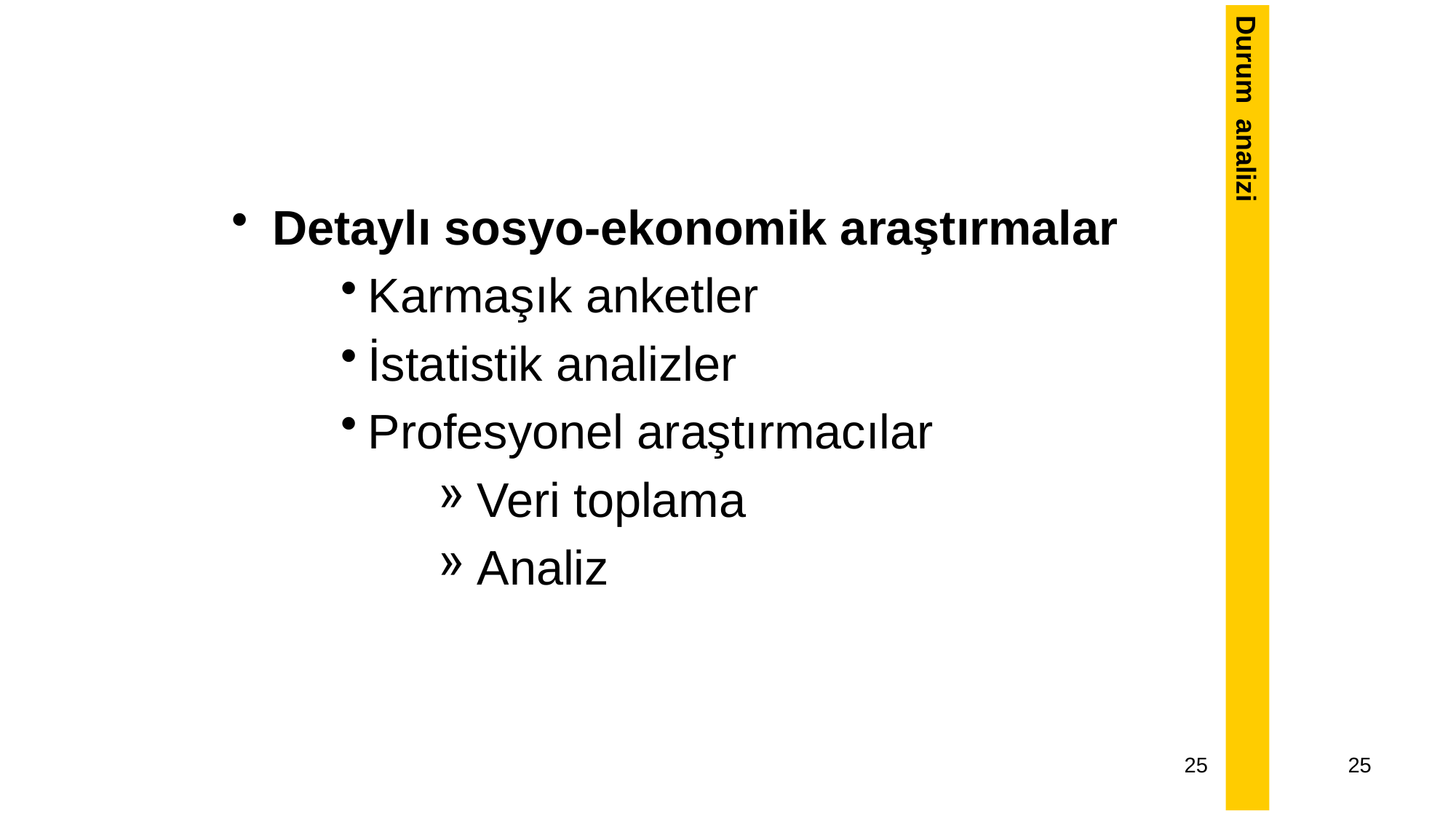

Detaylı sosyo-ekonomik araştırmalar
Karmaşık anketler
İstatistik analizler
Profesyonel araştırmacılar
Veri toplama
Analiz
Durum  analizi
25
25